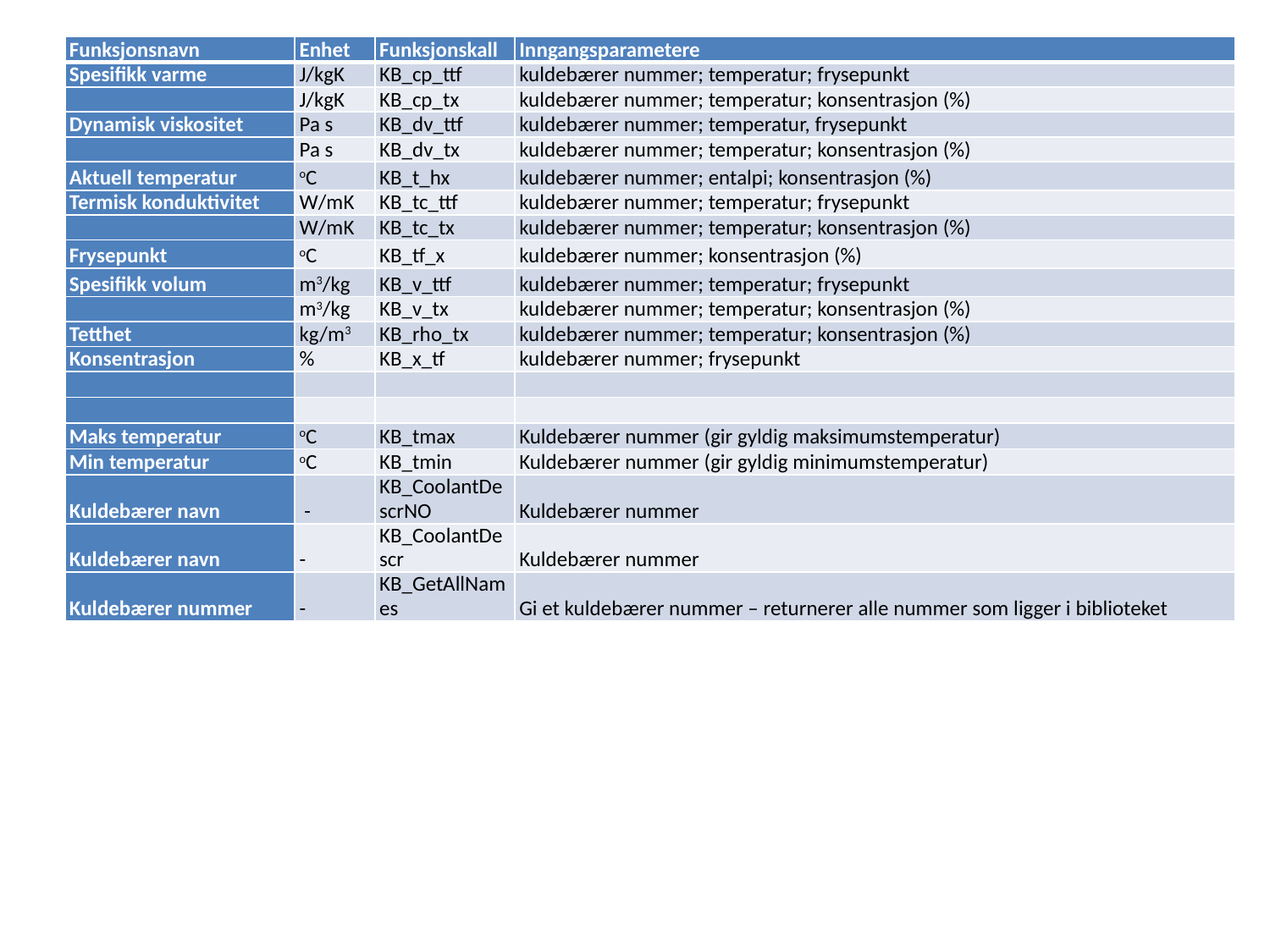

| Funksjonsnavn | Enhet | Funksjonskall | Inngangsparametere |
| --- | --- | --- | --- |
| Spesifikk varme | J/kgK | KB\_cp\_ttf | kuldebærer nummer; temperatur; frysepunkt |
|  | J/kgK | KB\_cp\_tx | kuldebærer nummer; temperatur; konsentrasjon (%) |
| Dynamisk viskositet | Pa s | KB\_dv\_ttf | kuldebærer nummer; temperatur, frysepunkt |
|  | Pa s | KB\_dv\_tx | kuldebærer nummer; temperatur; konsentrasjon (%) |
| Aktuell temperatur | oC | KB\_t\_hx | kuldebærer nummer; entalpi; konsentrasjon (%) |
| Termisk konduktivitet | W/mK | KB\_tc\_ttf | kuldebærer nummer; temperatur; frysepunkt |
|  | W/mK | KB\_tc\_tx | kuldebærer nummer; temperatur; konsentrasjon (%) |
| Frysepunkt | oC | KB\_tf\_x | kuldebærer nummer; konsentrasjon (%) |
| Spesifikk volum | m3/kg | KB\_v\_ttf | kuldebærer nummer; temperatur; frysepunkt |
|  | m3/kg | KB\_v\_tx | kuldebærer nummer; temperatur; konsentrasjon (%) |
| Tetthet | kg/m3 | KB\_rho\_tx | kuldebærer nummer; temperatur; konsentrasjon (%) |
| Konsentrasjon | % | KB\_x\_tf | kuldebærer nummer; frysepunkt |
|  |  |  |  |
|  |  |  |  |
| Maks temperatur | oC | KB\_tmax | Kuldebærer nummer (gir gyldig maksimumstemperatur) |
| Min temperatur | oC | KB\_tmin | Kuldebærer nummer (gir gyldig minimumstemperatur) |
| Kuldebærer navn | - | KB\_CoolantDescrNO | Kuldebærer nummer |
| Kuldebærer navn | - | KB\_CoolantDescr | Kuldebærer nummer |
| Kuldebærer nummer | - | KB\_GetAllNames | Gi et kuldebærer nummer – returnerer alle nummer som ligger i biblioteket |
#